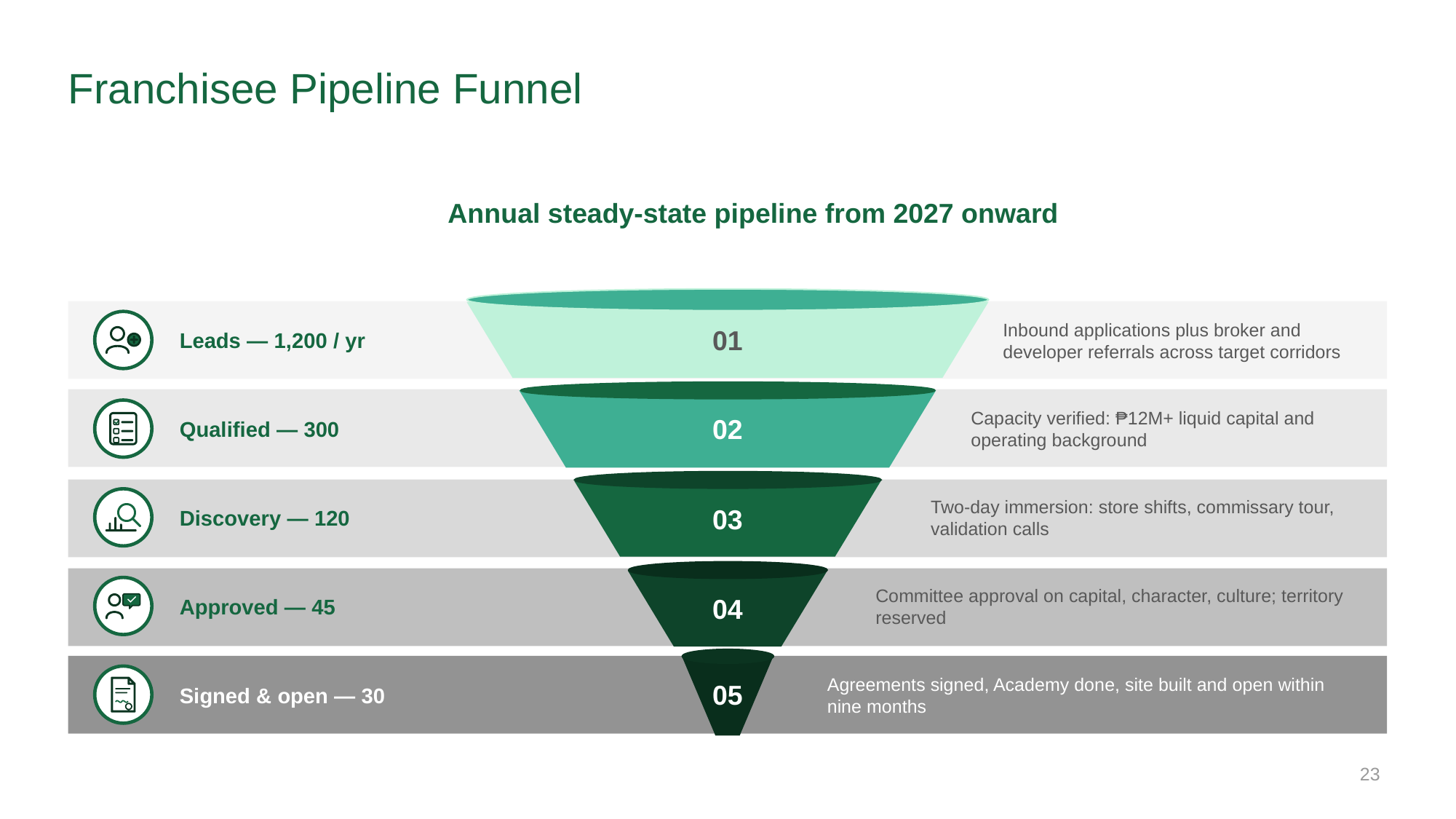

# Franchisee Pipeline Funnel
Annual steady-state pipeline from 2027 onward

Leads — 1,200 / yr

Inbound applications plus broker and developer referrals across target corridors
01

Qualified — 300

Capacity verified: ₱12M+ liquid capital and operating background
02

Discovery — 120

Two-day immersion: store shifts, commissary tour, validation calls
03

Approved — 45

Committee approval on capital, character, culture; territory reserved
04

Signed & open — 30

Agreements signed, Academy done, site built and open within nine months
05
23